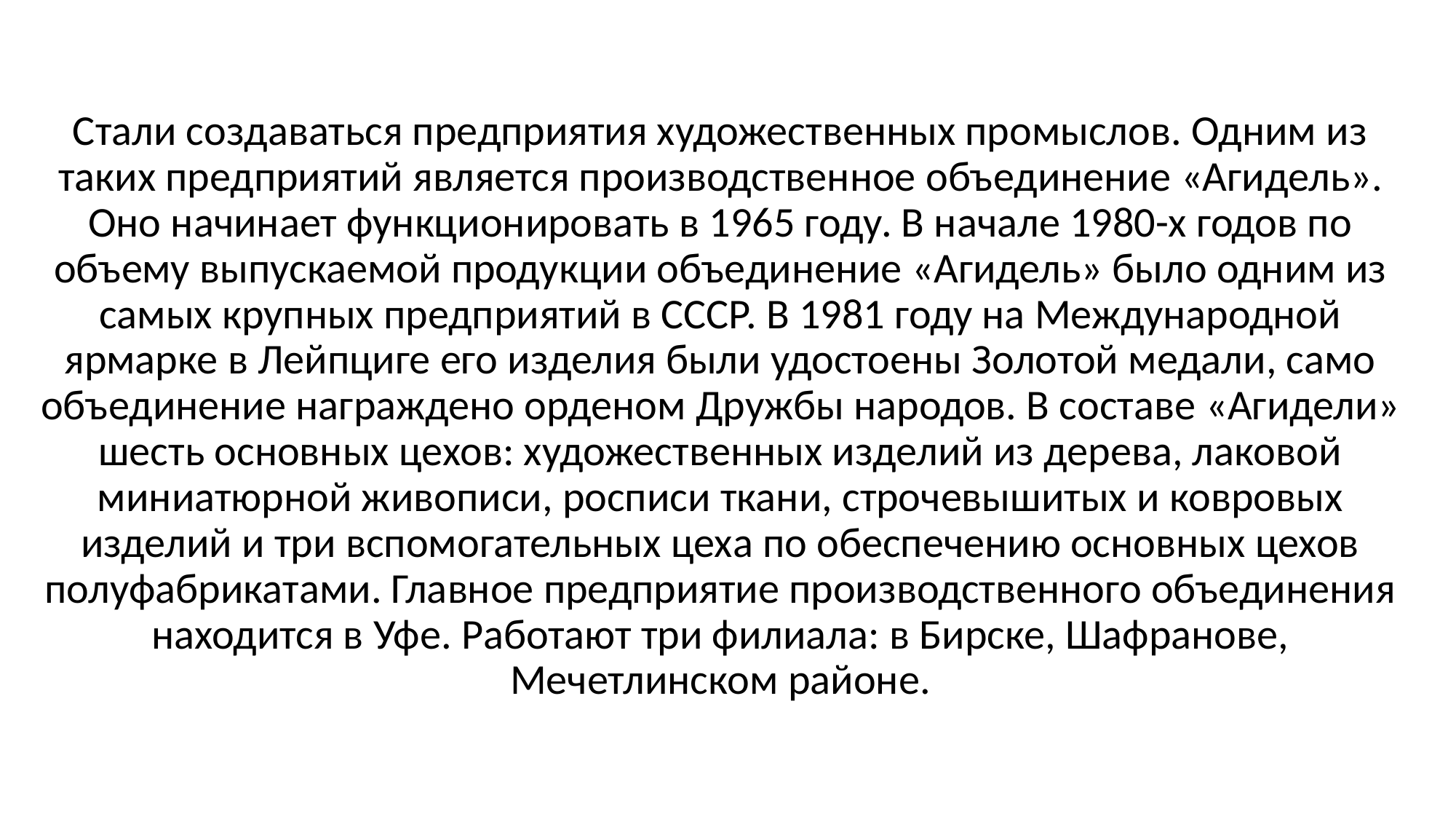

Стали создаваться предприятия художественных промыслов. Одним из таких предприятий является производственное объединение «Агидель». Оно начинает функционировать в 1965 году. В начале 1980-х годов по объему выпускаемой продукции объединение «Агидель» было одним из самых крупных предприятий в СССР. В 1981 году на Международной ярмарке в Лейпциге его изделия были удостоены Золотой медали, само объединение награждено орденом Дружбы народов. В составе «Агидели» шесть основных цехов: художественных изделий из дерева, лаковой миниатюрной живописи, росписи ткани, строчевышитых и ковровых изделий и три вспомогательных цеха по обеспечению основных цехов полуфабрикатами. Главное предприятие производственного объединения находится в Уфе. Работают три филиала: в Бирске, Шафранове, Мечетлинском районе.